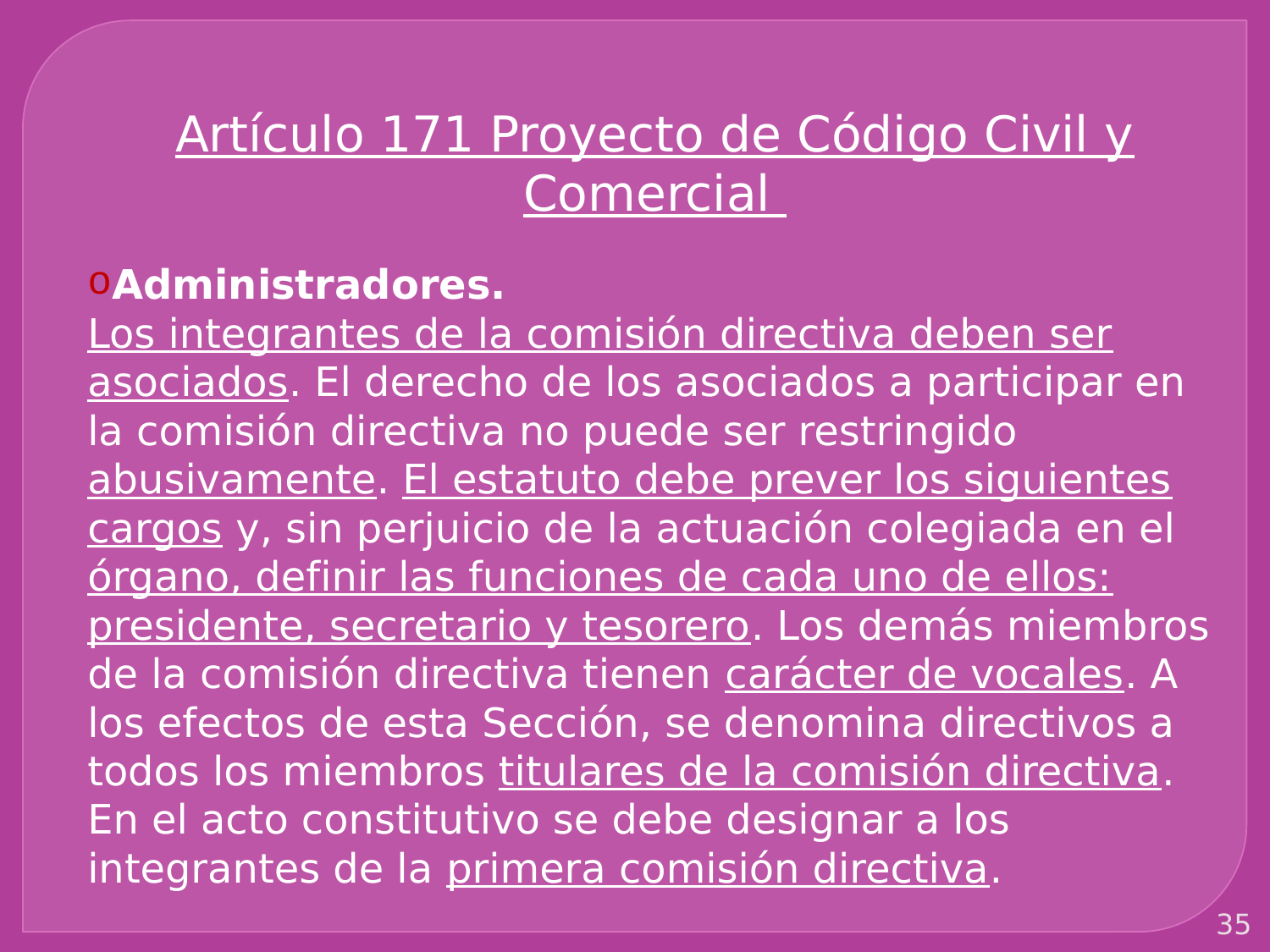

Artículo 171 Proyecto de Código Civil y Comercial

Administradores.
Los integrantes de la comisión directiva deben ser asociados. El derecho de los asociados a participar en la comisión directiva no puede ser restringido abusivamente. El estatuto debe prever los siguientes cargos y, sin perjuicio de la actuación colegiada en el órgano, definir las funciones de cada uno de ellos: presidente, secretario y tesorero. Los demás miembros de la comisión directiva tienen carácter de vocales. A los efectos de esta Sección, se denomina directivos a todos los miembros titulares de la comisión directiva. En el acto constitutivo se debe designar a los integrantes de la primera comisión directiva.
35